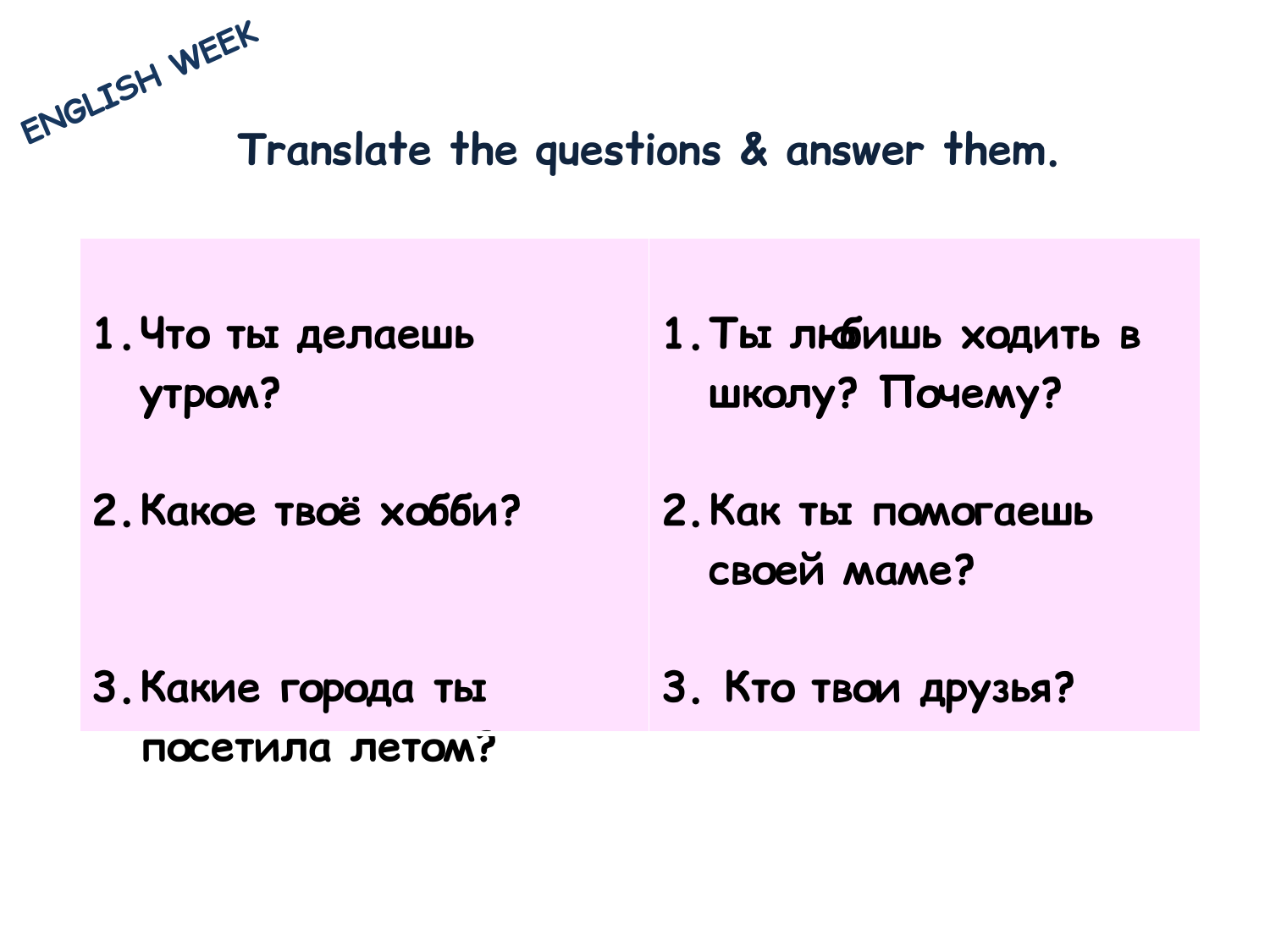

English week
Translate the questions & answer them.
| Что ты делаешь утром? Какое твоё хобби? Какие города ты посетила летом? | Ты любишь ходить в школу? Почему? Как ты помогаешь своей маме? 3. Кто твои друзья? |
| --- | --- |